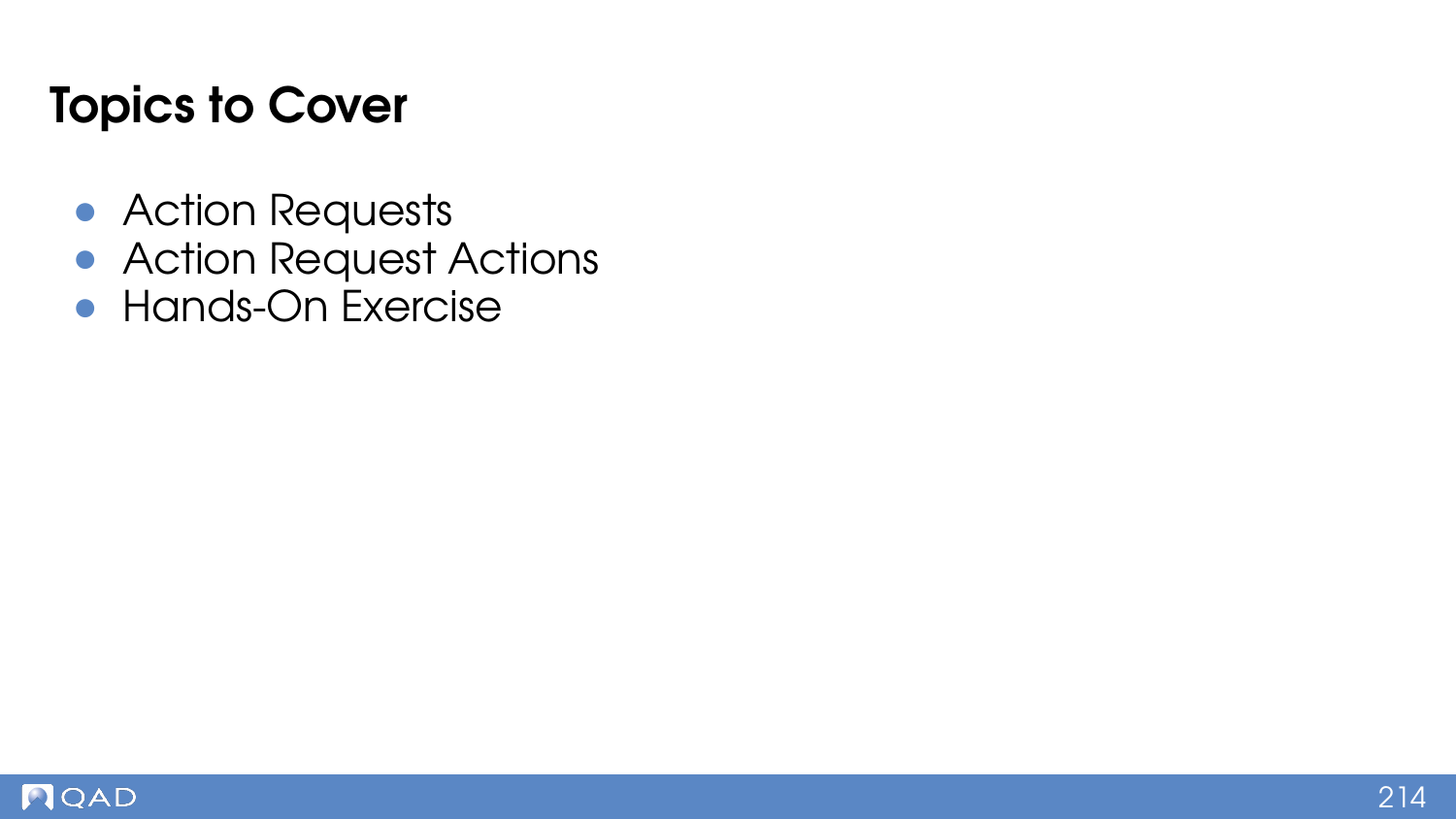

# Topics to Cover
Action Requests
Action Request Actions
Hands-On Exercise
214